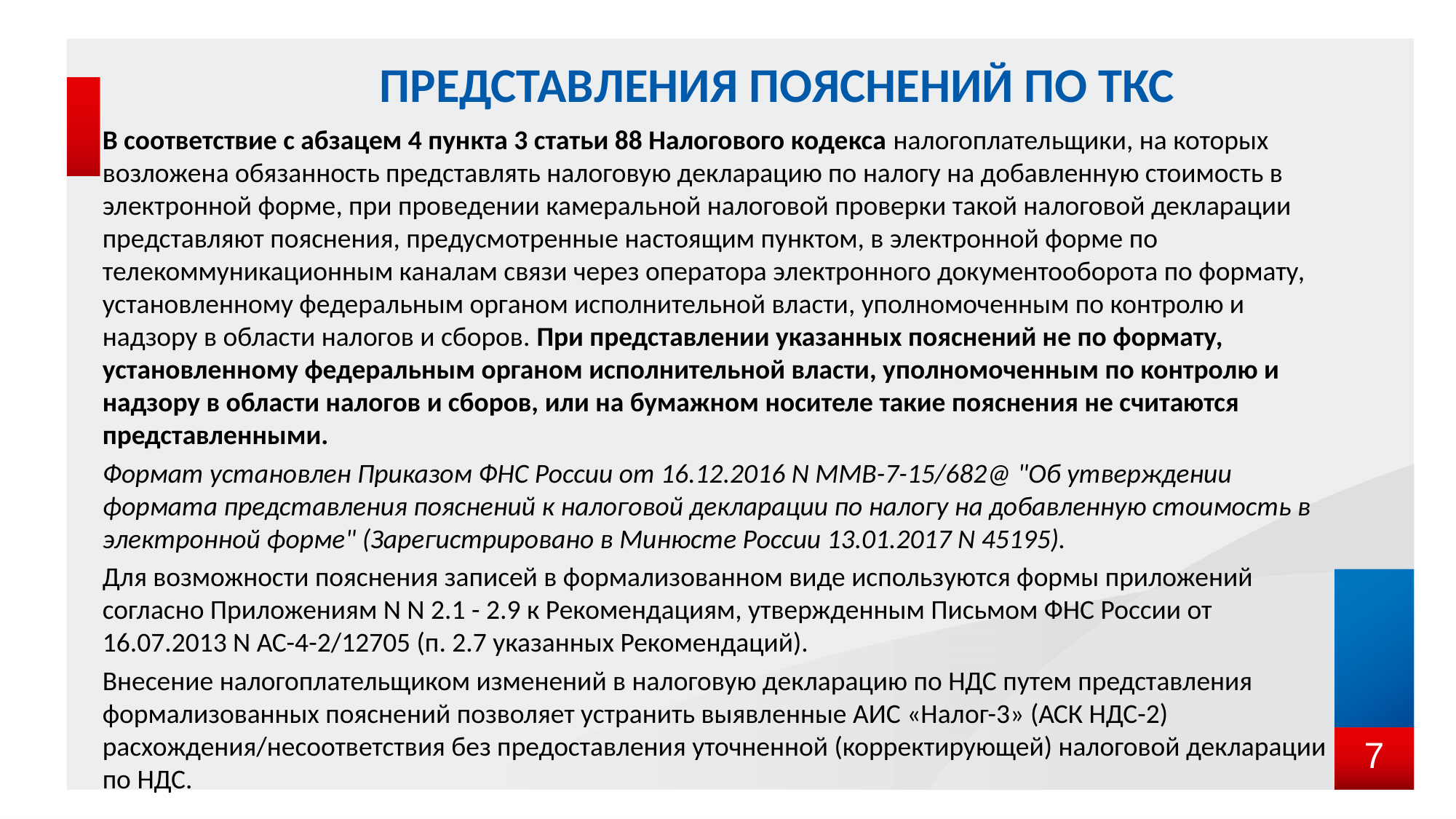

# ПРЕДСТАВЛЕНИЯ ПОЯСНЕНИЙ ПО ТКС
В соответствие с абзацем 4 пункта 3 статьи 88 Налогового кодекса налогоплательщики, на которых возложена обязанность представлять налоговую декларацию по налогу на добавленную стоимость в электронной форме, при проведении камеральной налоговой проверки такой налоговой декларации представляют пояснения, предусмотренные настоящим пунктом, в электронной форме по телекоммуникационным каналам связи через оператора электронного документооборота по формату, установленному федеральным органом исполнительной власти, уполномоченным по контролю и надзору в области налогов и сборов. При представлении указанных пояснений не по формату, установленному федеральным органом исполнительной власти, уполномоченным по контролю и надзору в области налогов и сборов, или на бумажном носителе такие пояснения не считаются представленными.
Формат установлен Приказом ФНС России от 16.12.2016 N ММВ-7-15/682@ "Об утверждении формата представления пояснений к налоговой декларации по налогу на добавленную стоимость в электронной форме" (Зарегистрировано в Минюсте России 13.01.2017 N 45195).
Для возможности пояснения записей в формализованном виде используются формы приложений согласно Приложениям N N 2.1 - 2.9 к Рекомендациям, утвержденным Письмом ФНС России от 16.07.2013 N АС-4-2/12705 (п. 2.7 указанных Рекомендаций).
Внесение налогоплательщиком изменений в налоговую декларацию по НДС путем представления формализованных пояснений позволяет устранить выявленные АИС «Налог-3» (АСК НДС-2) расхождения/несоответствия без предоставления уточненной (корректирующей) налоговой декларации по НДС.

7